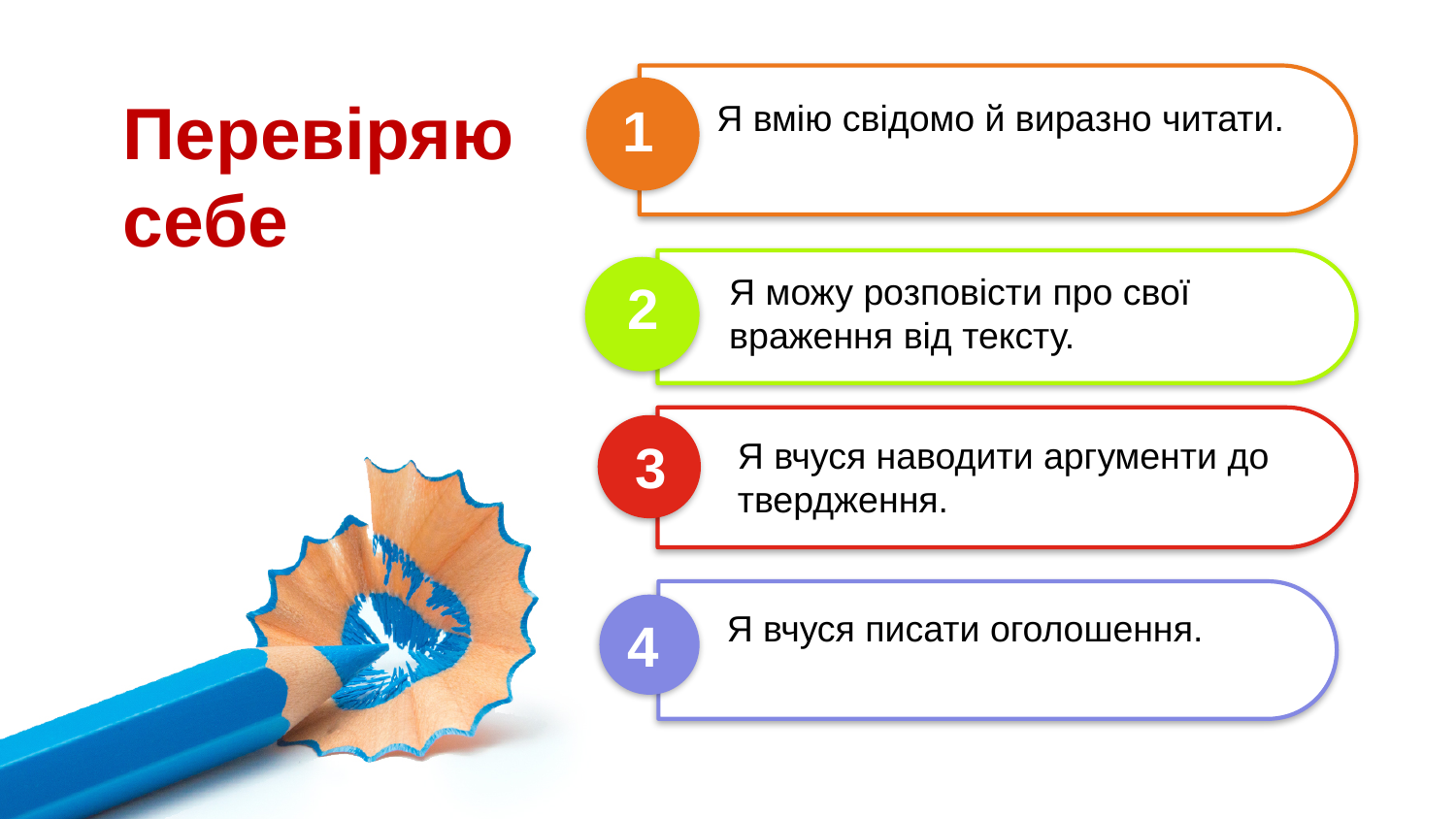

Перевіряю себе

1
Я вмію свідомо й виразно читати.

Я можу розповісти про свої
враження від тексту.
2

3
Я вчуся наводити аргументи до
твердження.

Я вчуся писати оголошення.
4